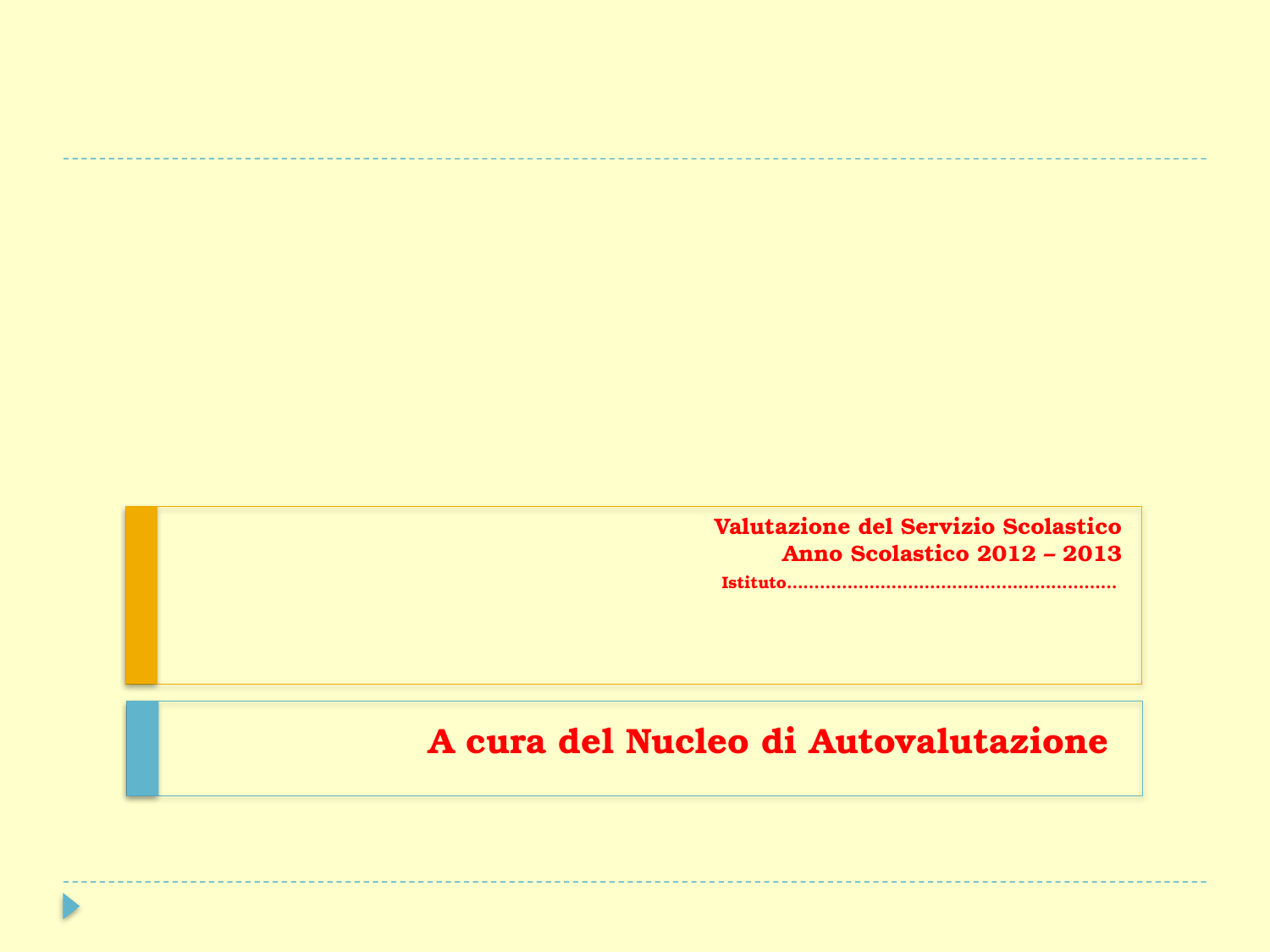

# Valutazione del Servizio Scolastico Anno Scolastico 2012 – 2013 Istituto……………………………………………………
A cura del Nucleo di Autovalutazione